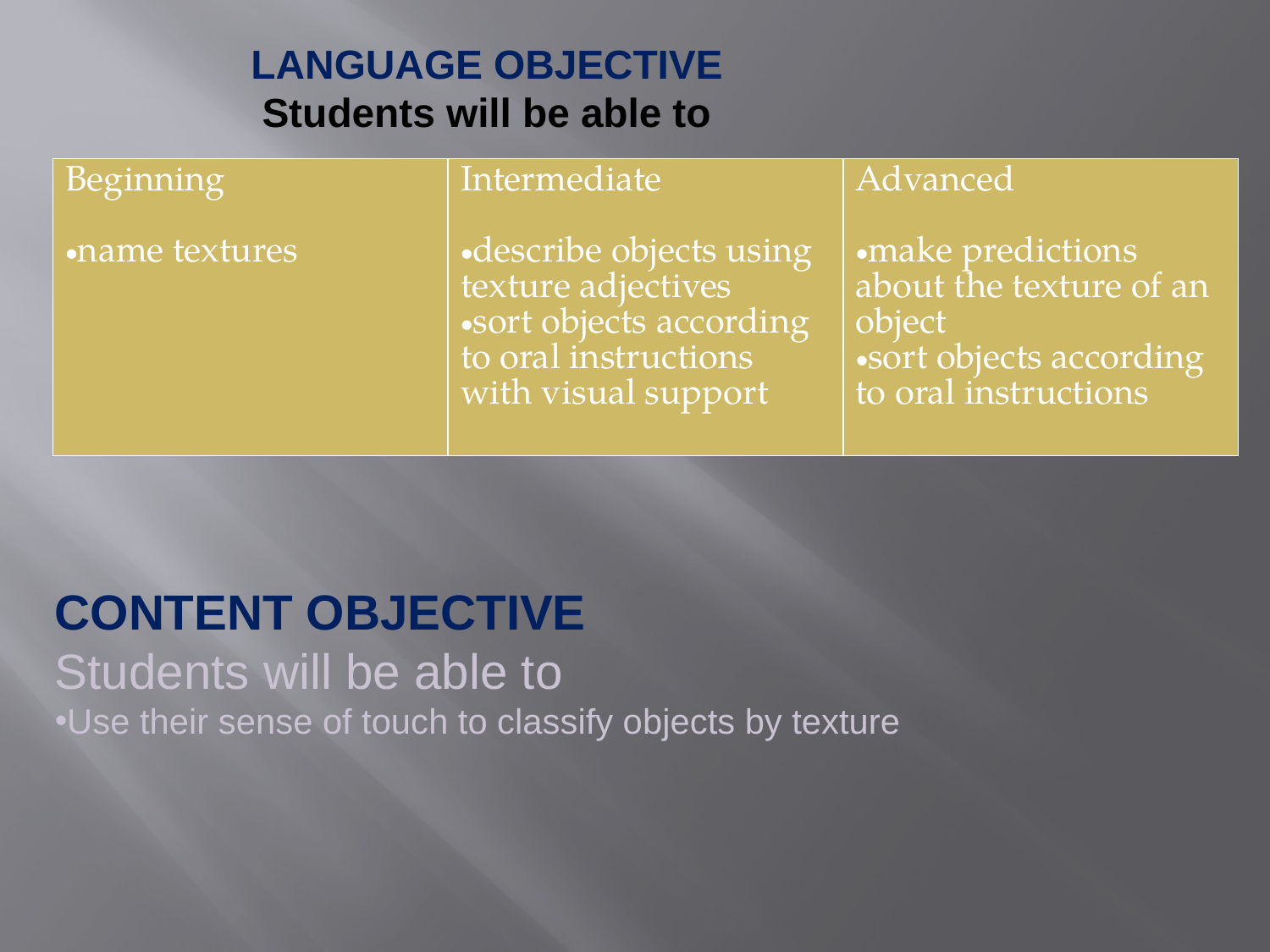

# LANGUAGE OBJECTIVE Students will be able to
| Beginning name textures | Intermediate describe objects using texture adjectives sort objects according to oral instructions with visual support | Advanced make predictions about the texture of an object sort objects according to oral instructions |
| --- | --- | --- |
CONTENT OBJECTIVE
Students will be able to
Use their sense of touch to classify objects by texture